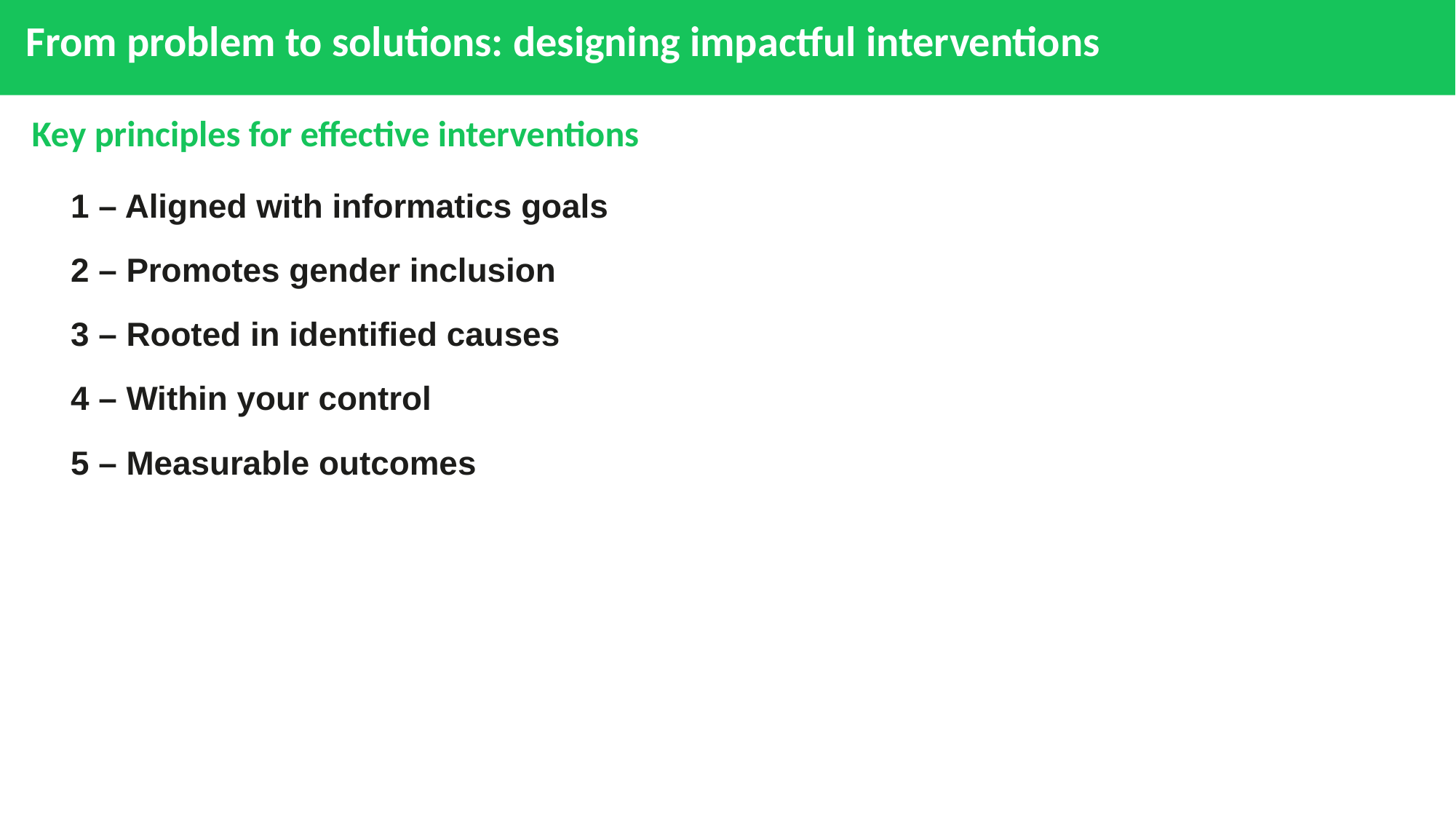

# From problem to solutions: designing impactful interventions
Key principles for effective interventions
1 – Aligned with informatics goals
2 – Promotes gender inclusion
3 – Rooted in identified causes
4 – Within your control
5 – Measurable outcomes